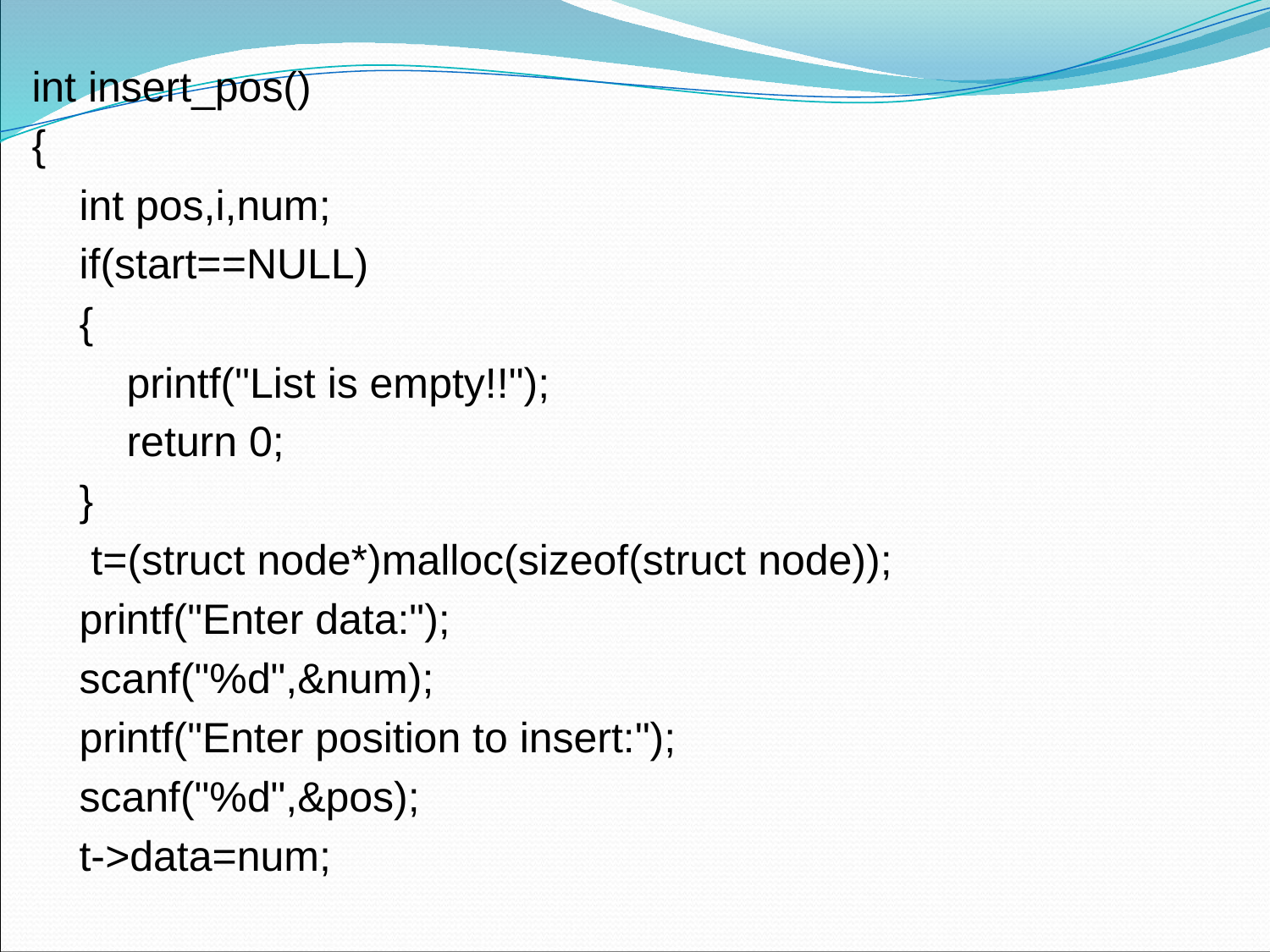

#
int insert_pos()
{
    int pos,i,num;
    if(start==NULL)
    {
        printf("List is empty!!");
        return 0;
    }
     t=(struct node*)malloc(sizeof(struct node));
    printf("Enter data:");
    scanf("%d",&num);
    printf("Enter position to insert:");
    scanf("%d",&pos);
    t->data=num;